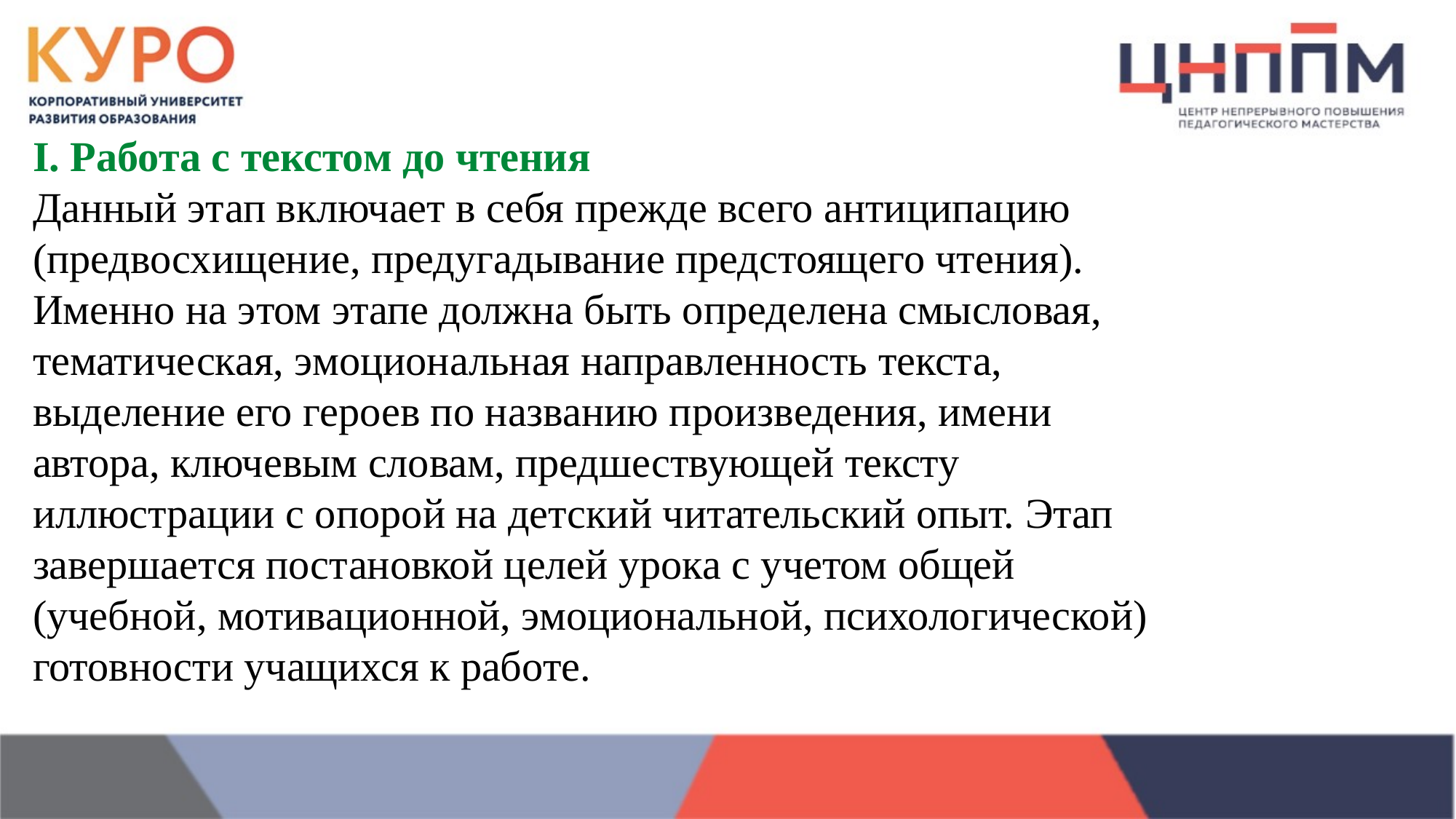

I. Работа с текстом до чтения
Данный этап включает в себя прежде всего антиципацию (предвосхищение, предугадывание предстоящего чтения). Именно на этом этапе должна быть определена смысловая, тематическая, эмоциональная направленность текста, выделение его героев по названию произведения, имени автора, ключевым словам, предшествующей тексту иллюстрации с опорой на детский читательский опыт. Этап завершается постановкой целей урока с учетом общей (учебной, мотивационной, эмоциональной, психологической) готовности учащихся к работе.